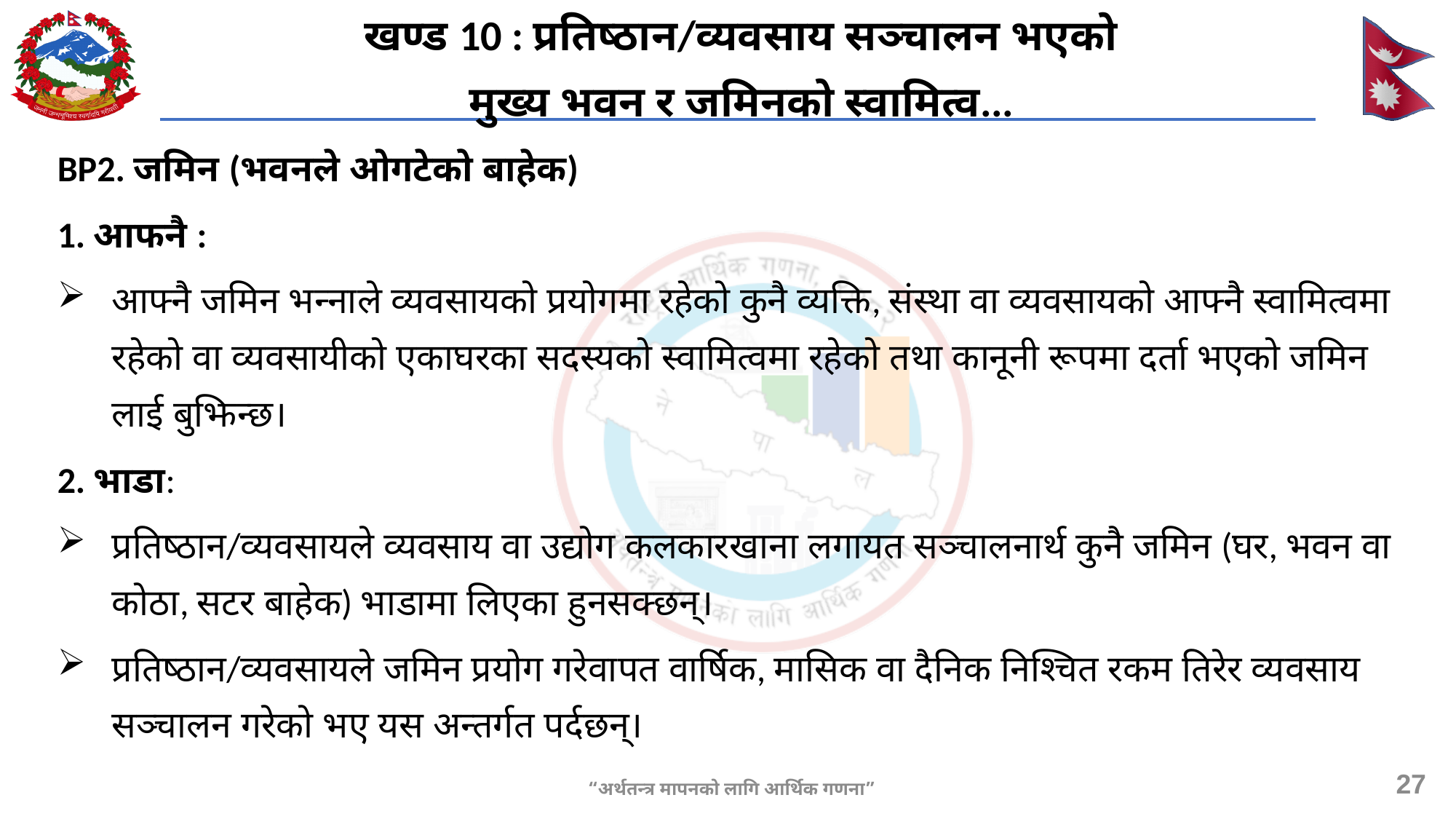

खण्ड 10 : प्रतिष्ठान/व्यवसाय सञ्चालन भएको
मुख्य भवन र जमिनको स्वामित्व...
BP2. जमिन (भवनले ओगटेको बाहेक)
1. आफनै :
आफ्नै जमिन भन्नाले व्यवसायको प्रयोगमा रहेको कुनै व्यक्ति, संस्था वा व्यवसायको आफ्नै स्वामित्वमा रहेको वा व्यवसायीको एकाघरका सदस्यको स्वामित्वमा रहेको तथा कानूनी रूपमा दर्ता भएको जमिन लाई बुझिन्छ।
2. भाडा:
प्रतिष्ठान/व्यवसायले व्यवसाय वा उद्योग कलकारखाना लगायत सञ्चालनार्थ कुनै जमिन (घर, भवन वा कोठा, सटर बाहेक) भाडामा लिएका हुनसक्छन्।
प्रतिष्ठान/व्यवसायले जमिन प्रयोग गरेवापत वार्षिक, मासिक वा दैनिक निश्चित रकम तिरेर व्यवसाय सञ्चालन गरेको भए यस अन्तर्गत पर्दछन्।
27
“अर्थतन्त्र मापनको लागि आर्थिक गणना”